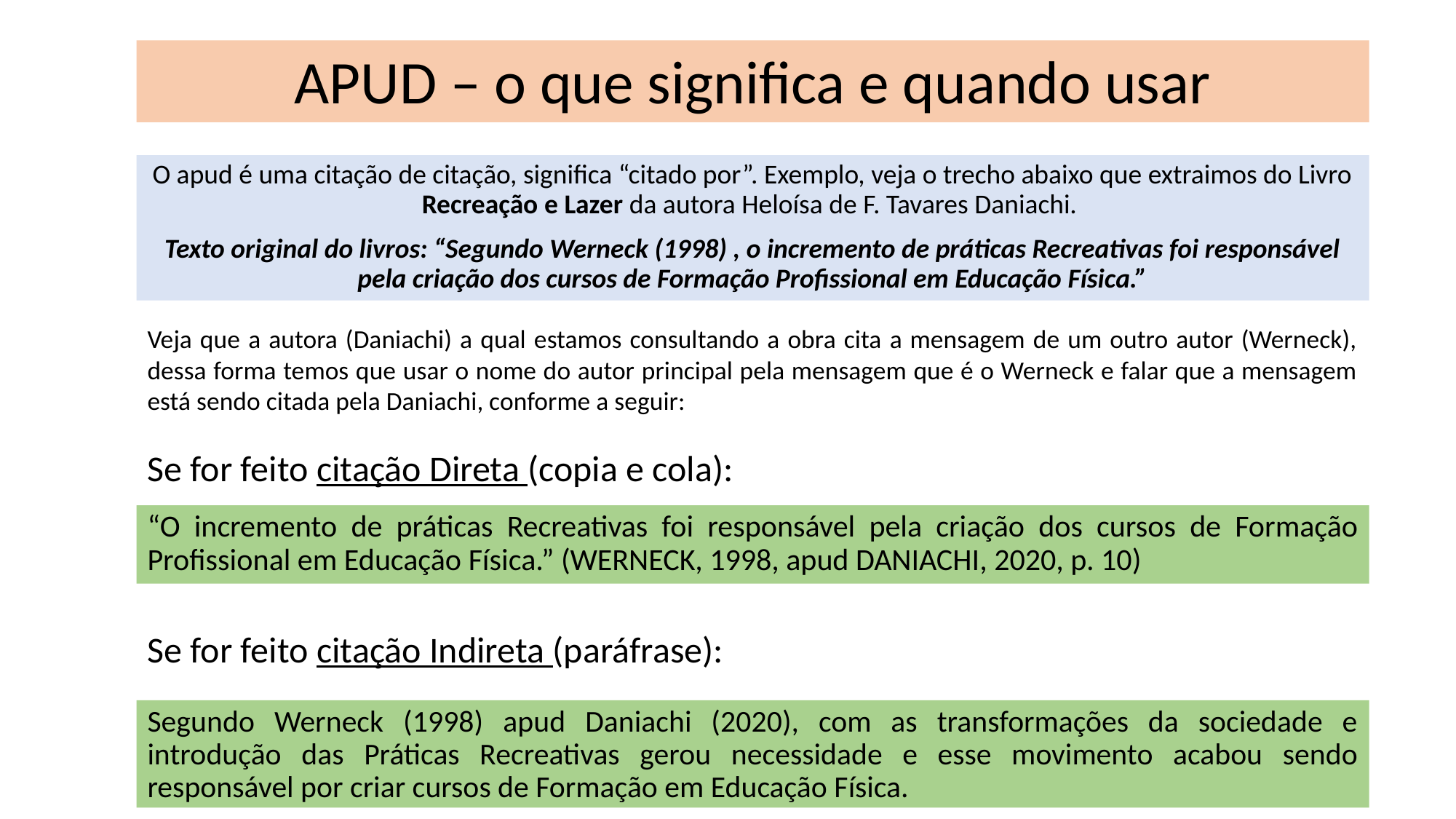

# APUD – o que significa e quando usar
O apud é uma citação de citação, significa “citado por”. Exemplo, veja o trecho abaixo que extraimos do Livro Recreação e Lazer da autora Heloísa de F. Tavares Daniachi.
Texto original do livros: “Segundo Werneck (1998) , o incremento de práticas Recreativas foi responsável pela criação dos cursos de Formação Profissional em Educação Física.”
Veja que a autora (Daniachi) a qual estamos consultando a obra cita a mensagem de um outro autor (Werneck), dessa forma temos que usar o nome do autor principal pela mensagem que é o Werneck e falar que a mensagem está sendo citada pela Daniachi, conforme a seguir:
Se for feito citação Direta (copia e cola):
“O incremento de práticas Recreativas foi responsável pela criação dos cursos de Formação Profissional em Educação Física.” (WERNECK, 1998, apud DANIACHI, 2020, p. 10)
Se for feito citação Indireta (paráfrase):
Segundo Werneck (1998) apud Daniachi (2020), com as transformações da sociedade e introdução das Práticas Recreativas gerou necessidade e esse movimento acabou sendo responsável por criar cursos de Formação em Educação Física.